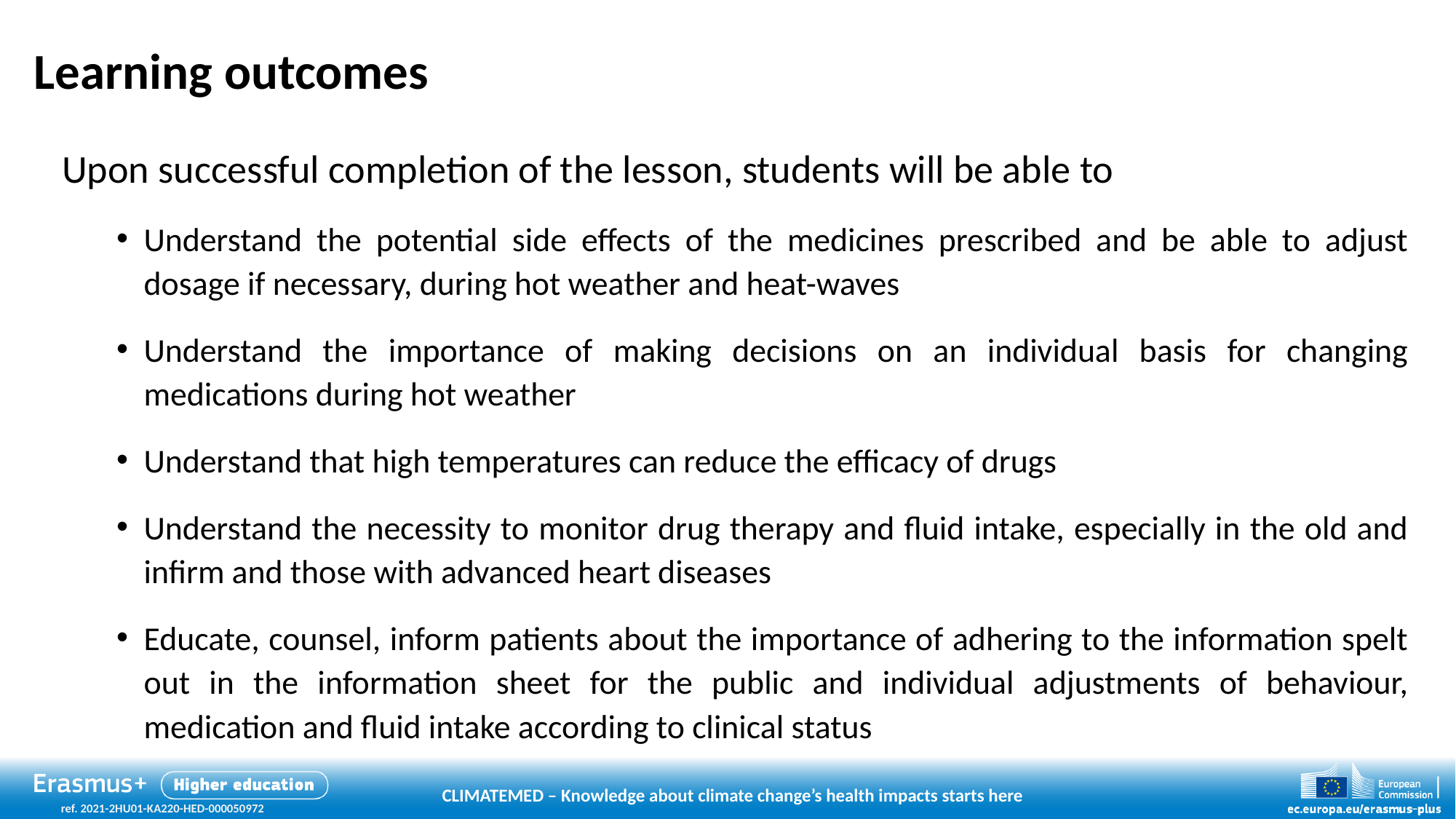

# Learning outcomes
Upon successful completion of the lesson, students will be able to
Understand the potential side effects of the medicines prescribed and be able to adjust dosage if necessary, during hot weather and heat-waves
Understand the importance of making decisions on an individual basis for changing medications during hot weather
Understand that high temperatures can reduce the efficacy of drugs
Understand the necessity to monitor drug therapy and fluid intake, especially in the old and infirm and those with advanced heart diseases
Educate, counsel, inform patients about the importance of adhering to the information spelt out in the information sheet for the public and individual adjustments of behaviour, medication and fluid intake according to clinical status